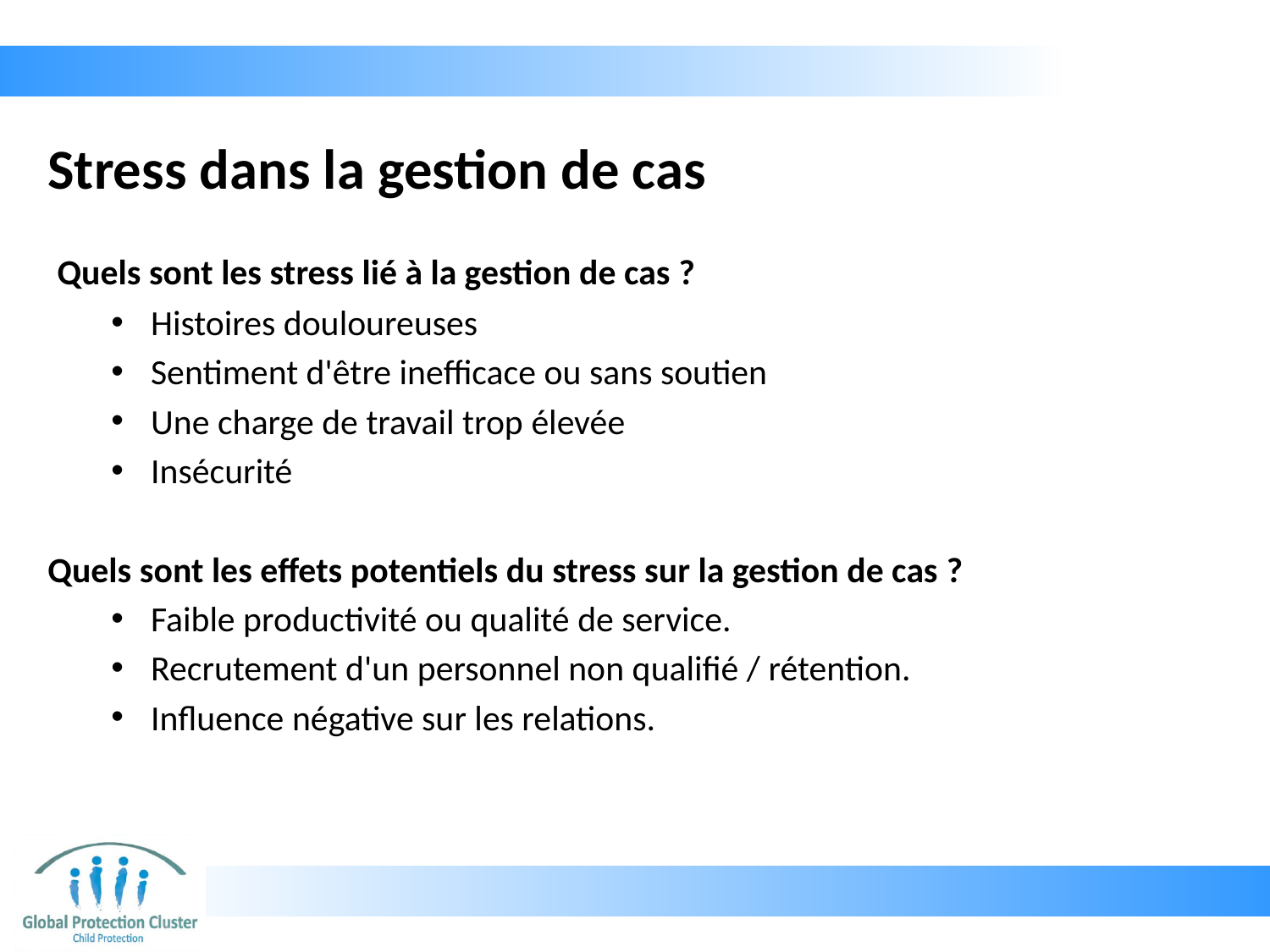

# Stress dans la gestion de cas
 Quels sont les stress lié à la gestion de cas ?
Histoires douloureuses
Sentiment d'être inefficace ou sans soutien
Une charge de travail trop élevée
Insécurité

Quels sont les effets potentiels du stress sur la gestion de cas ?
Faible productivité ou qualité de service.
Recrutement d'un personnel non qualifié / rétention.
Influence négative sur les relations.